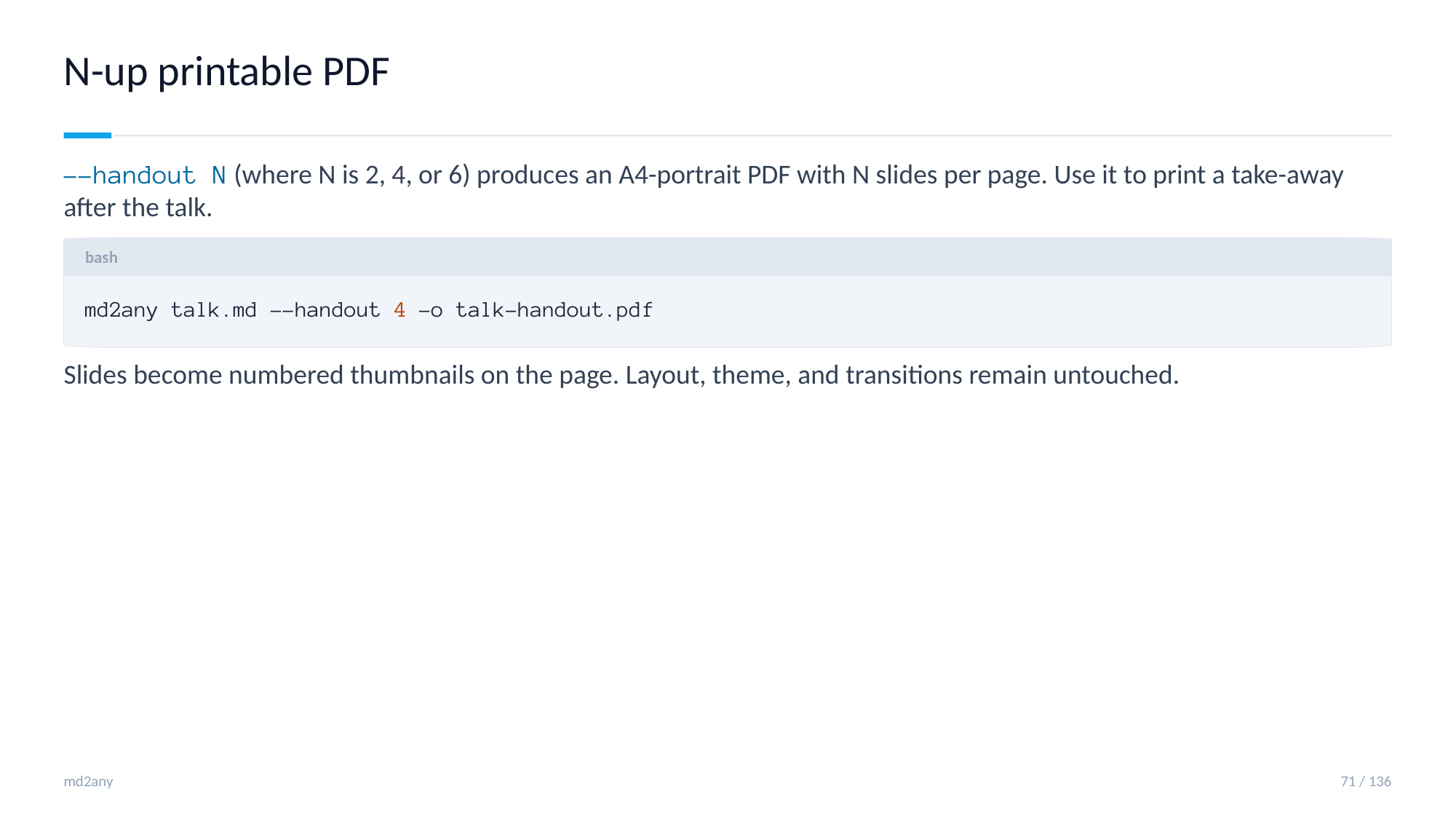

N-up printable PDF

--handout N (where N is 2, 4, or 6) produces an A4-portrait PDF with N slides per page. Use it to print a take-away after the talk.
bash
md2any talk.md --handout 4 -o talk-handout.pdf
Slides become numbered thumbnails on the page. Layout, theme, and transitions remain untouched.
md2any
71 / 136